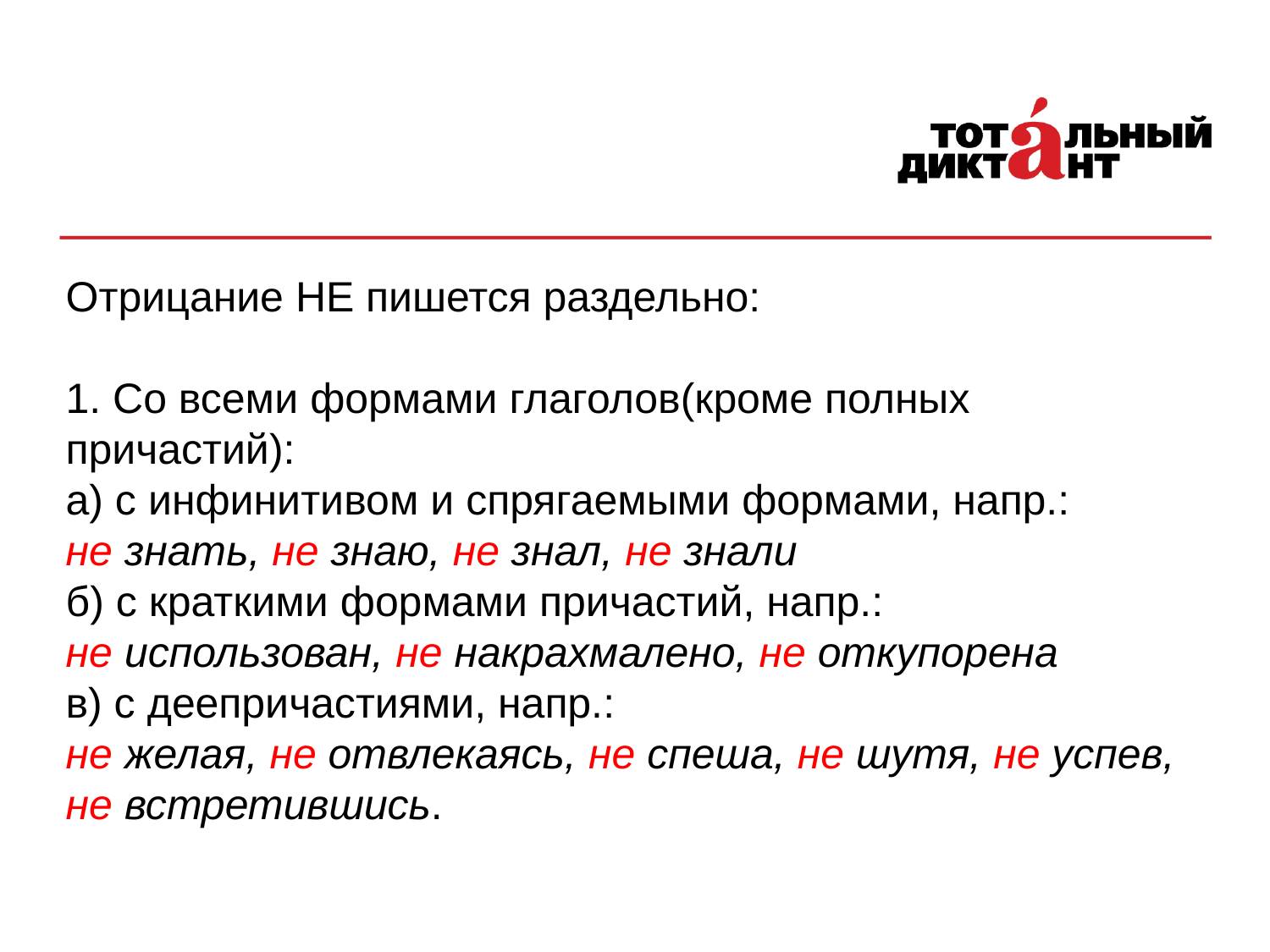

Отрицание НЕ пишется раздельно:

1. Со всеми формами глаголов(кроме полных причастий):
а) с инфинитивом и спрягаемыми формами, напр.:
не знать, не знаю, не знал, не знали
б) с краткими формами причастий, напр.:
не использован, не накрахмалено, не откупорена
в) с деепричастиями, напр.:
не желая, не отвлекаясь, не спеша, не шутя, не успев, не встретившись.